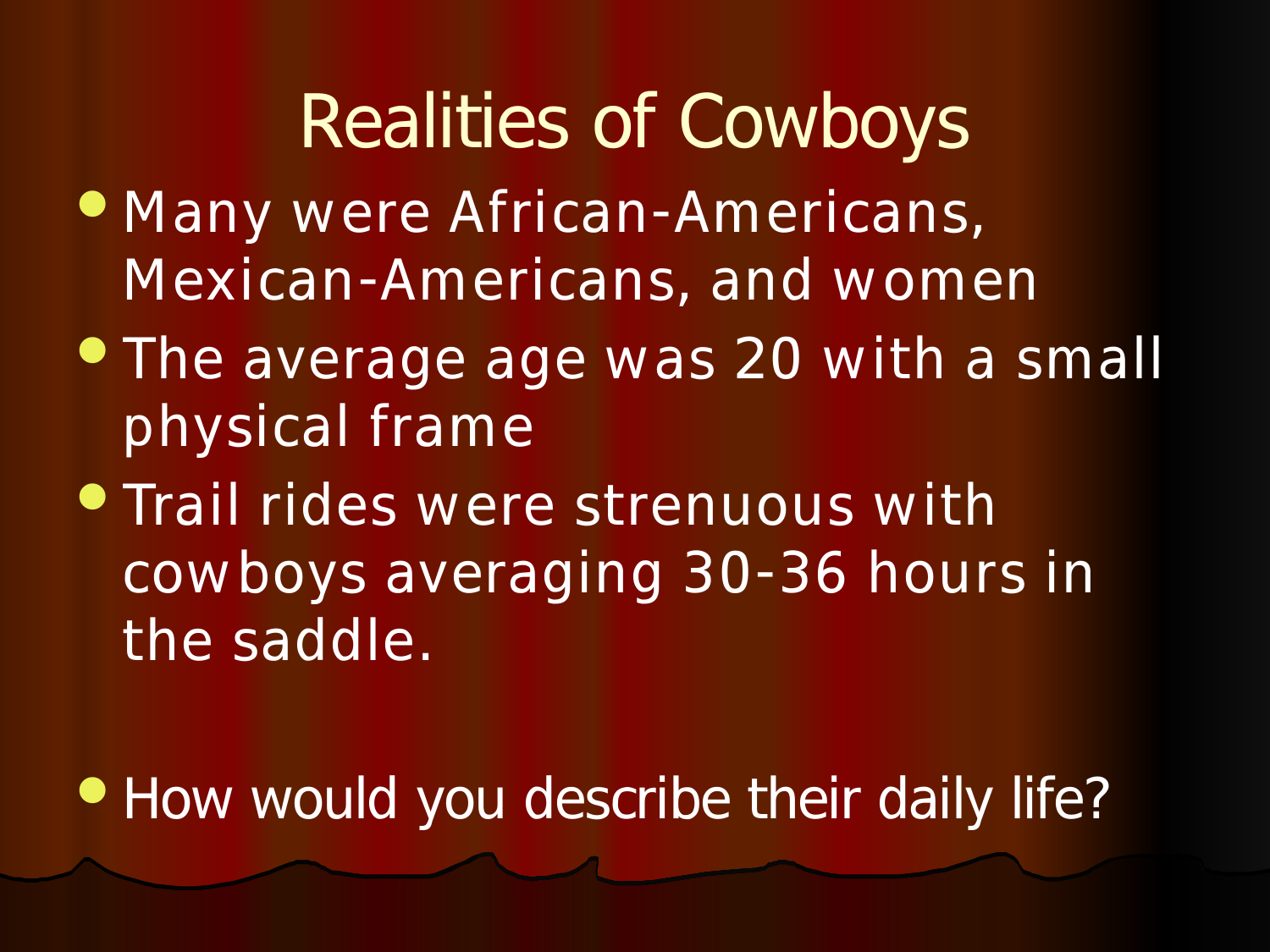

# Realities of Cowboys
Many were African-Americans, Mexican-Americans, and women
The average age was 20 with a small physical frame
Trail rides were strenuous with cowboys averaging 30-36 hours in the saddle.

How would you describe their daily life?